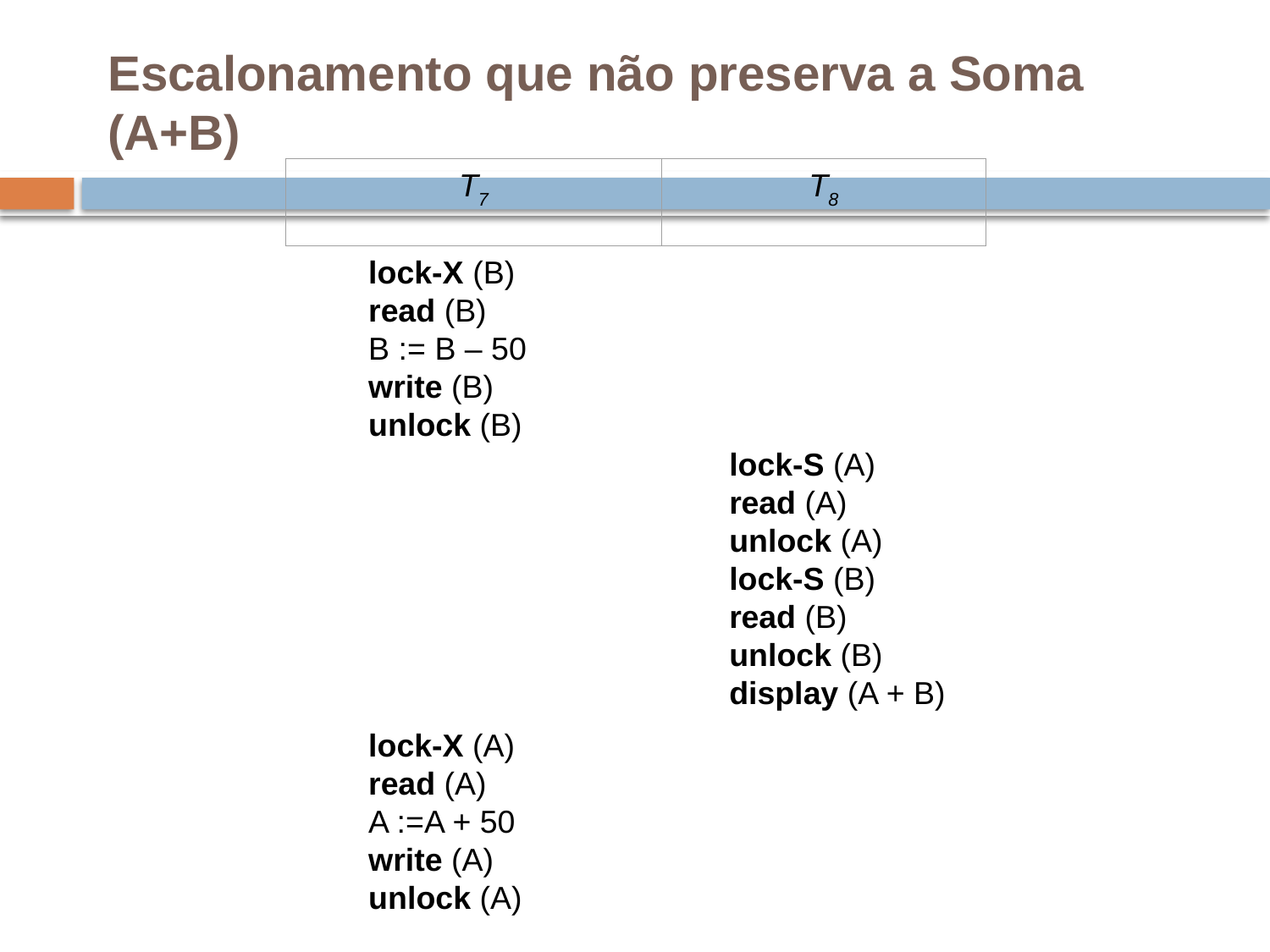

# Escalonamento que não preserva a Soma (A+B)

T7

T8

lock-X (B)
read (B)
B := B – 50
write (B)
unlock (B)

lock-X (A)
read (A)
A :=A + 50
write (A)
unlock (A)

lock-S (A)
read (A)
unlock (A)
lock-S (B)
read (B)
unlock (B)
display (A + B)